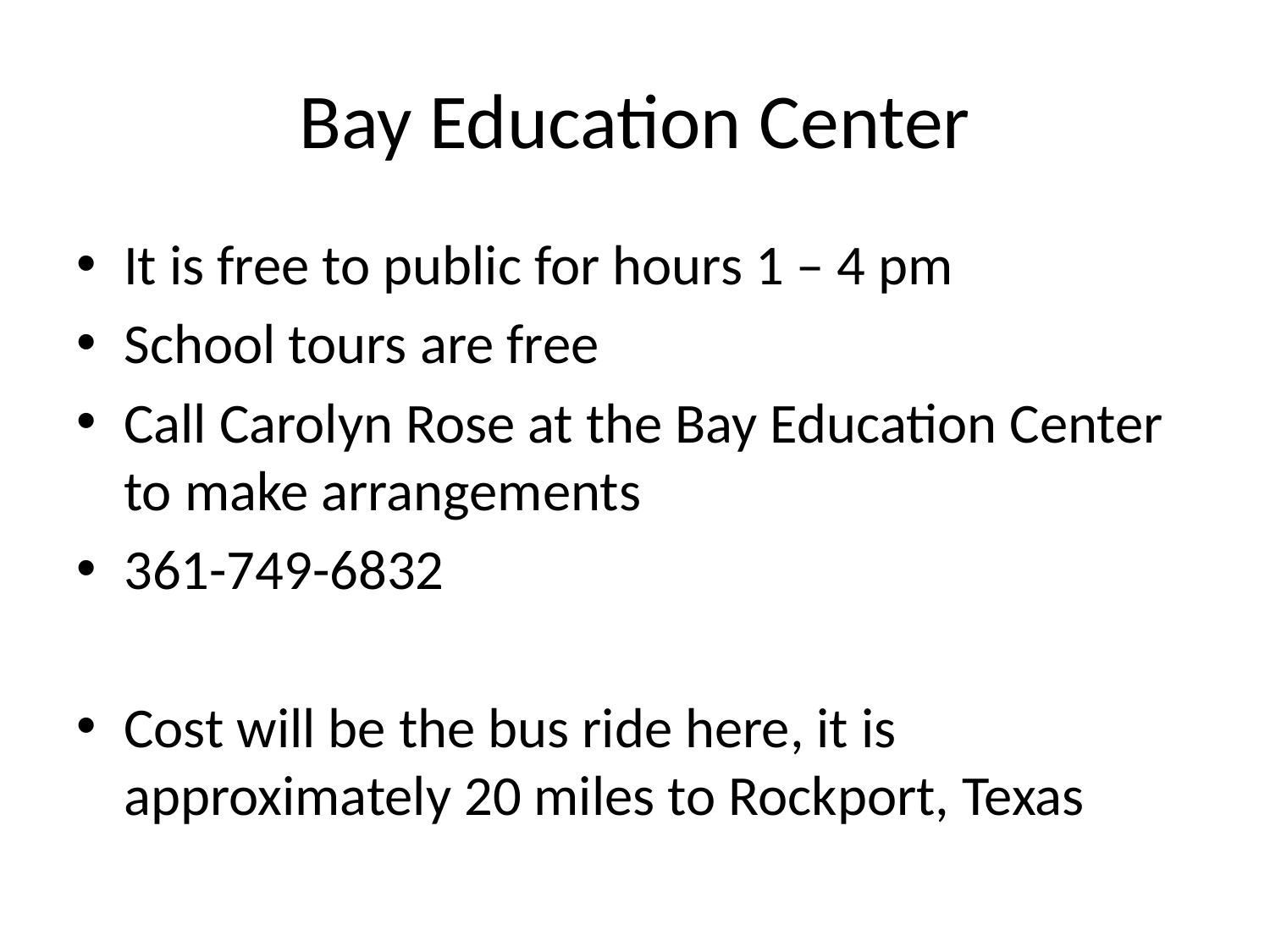

# Bay Education Center
It is free to public for hours 1 – 4 pm
School tours are free
Call Carolyn Rose at the Bay Education Center to make arrangements
361-749-6832

Cost will be the bus ride here, it is approximately 20 miles to Rockport, Texas